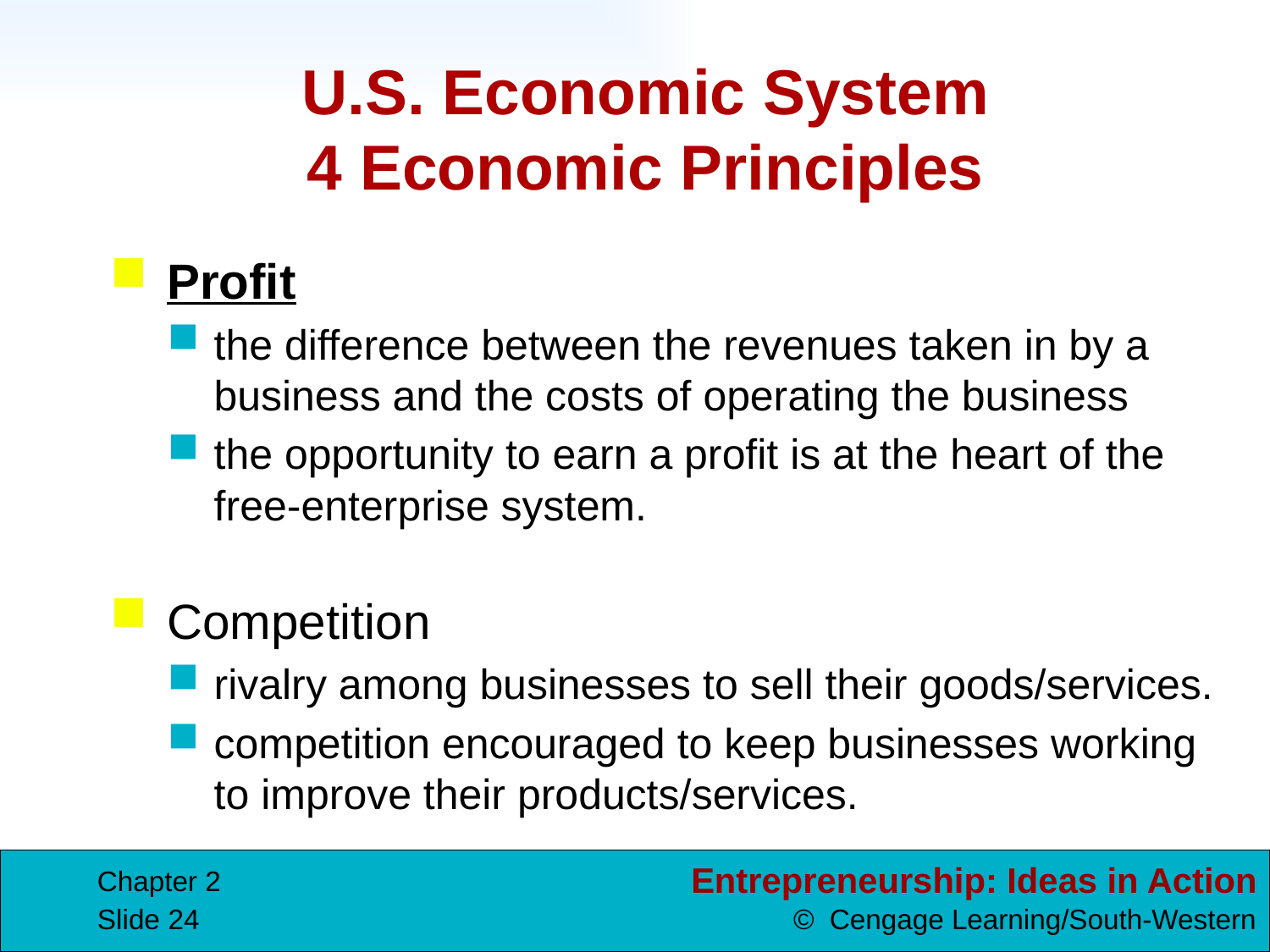

# U.S. Economic System 4 Economic Principles
Profit
the difference between the revenues taken in by a business and the costs of operating the business
the opportunity to earn a profit is at the heart of the free-enterprise system.
Competition
rivalry among businesses to sell their goods/services.
competition encouraged to keep businesses working to improve their products/services.
Chapter 2
Slide 24